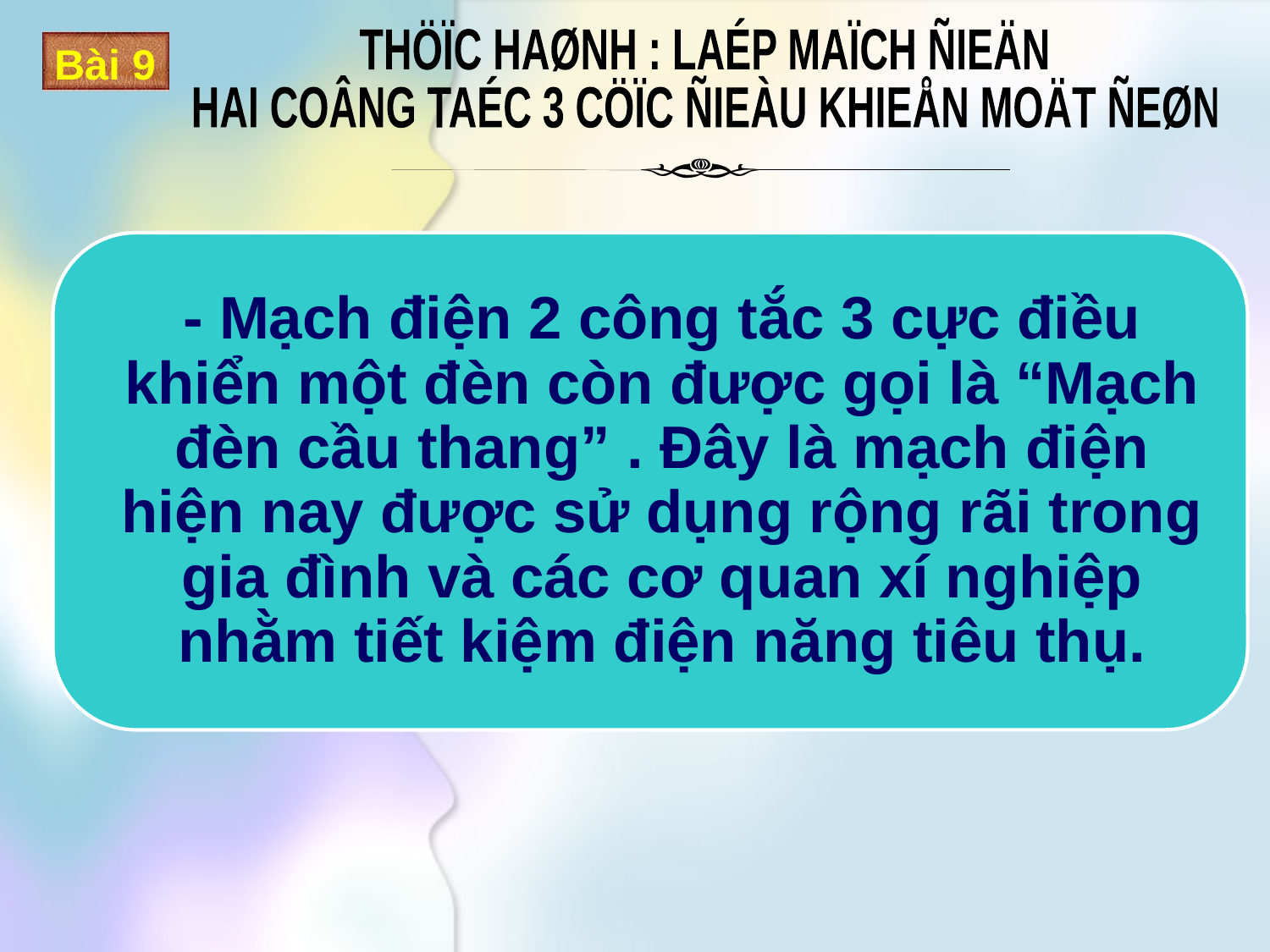

- Mạch điện 2 công tắc 3 cực điều khiển một đèn còn được gọi là “Mạch đèn cầu thang” . Đây là mạch điện hiện nay được sử dụng rộng rãi trong gia đình và các cơ quan xí nghiệp nhằm tiết kiệm điện năng tiêu thụ.